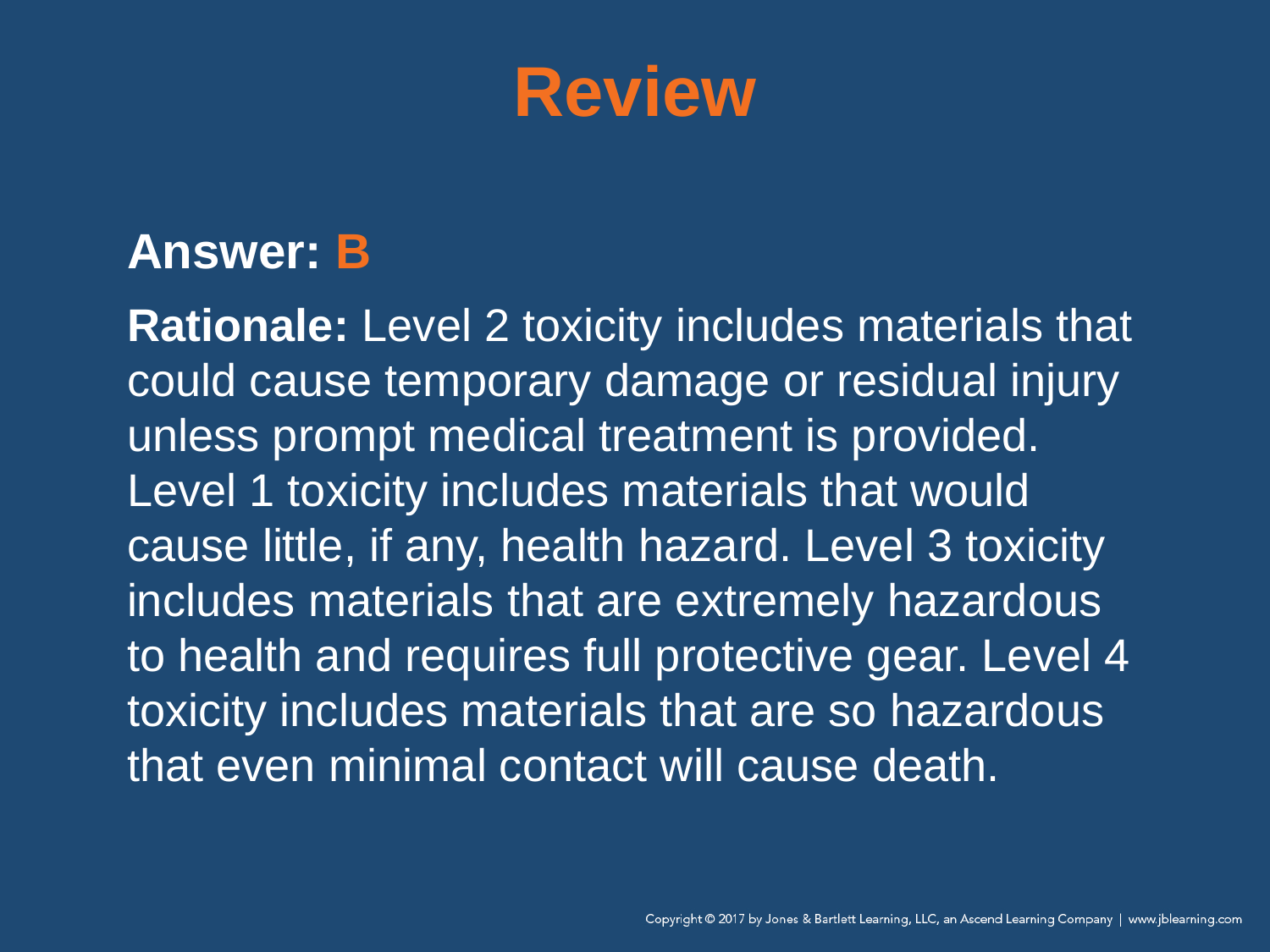

# Review
Answer: B
Rationale: Level 2 toxicity includes materials that could cause temporary damage or residual injury unless prompt medical treatment is provided. Level 1 toxicity includes materials that would cause little, if any, health hazard. Level 3 toxicity includes materials that are extremely hazardous to health and requires full protective gear. Level 4 toxicity includes materials that are so hazardous that even minimal contact will cause death.